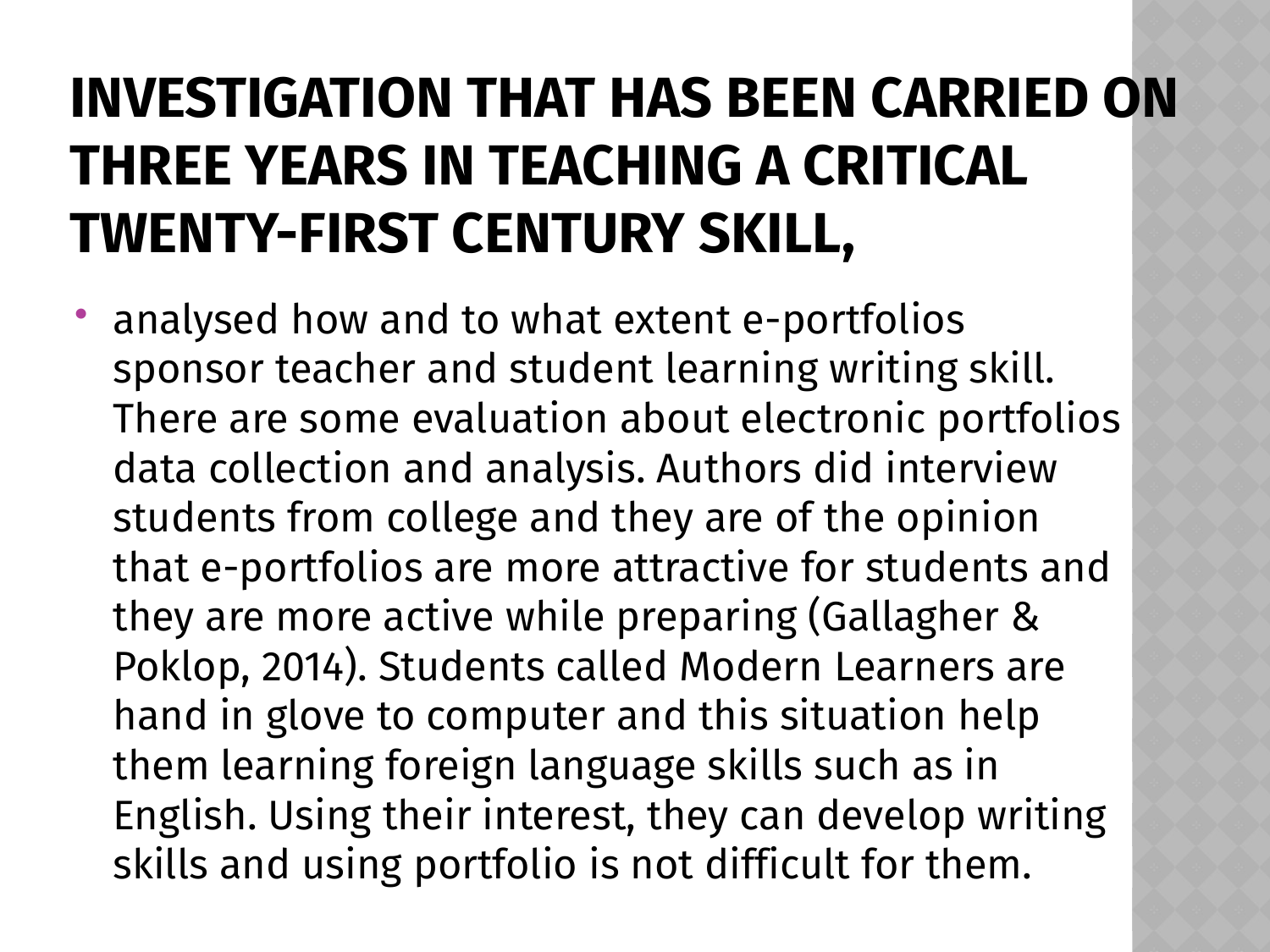

# Investigation that has been carried on three years in Teaching a Critical Twenty-First Century Skill,
analysed how and to what extent e-portfolios sponsor teacher and student learning writing skill. There are some evaluation about electronic portfolios data collection and analysis. Authors did interview students from college and they are of the opinion that e-portfolios are more attractive for students and they are more active while preparing (Gallagher & Poklop, 2014). Students called Modern Learners are hand in glove to computer and this situation help them learning foreign language skills such as in English. Using their interest, they can develop writing skills and using portfolio is not difficult for them.